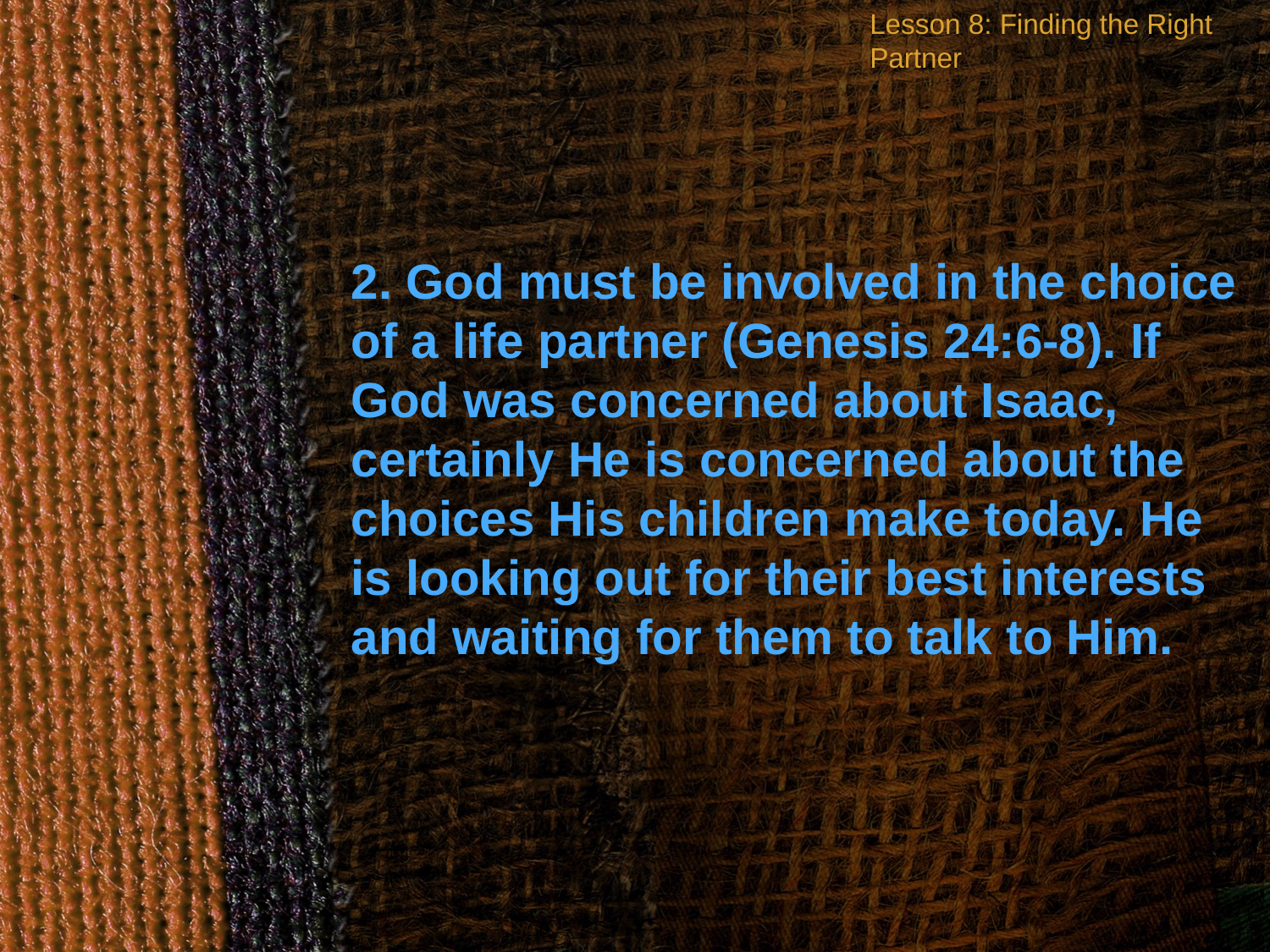

Lesson 8: Finding the Right Partner
2. God must be involved in the choice of a life partner (Genesis 24:6-8). If God was concerned about Isaac, certainly He is concerned about the choices His children make today. He is looking out for their best interests and waiting for them to talk to Him.